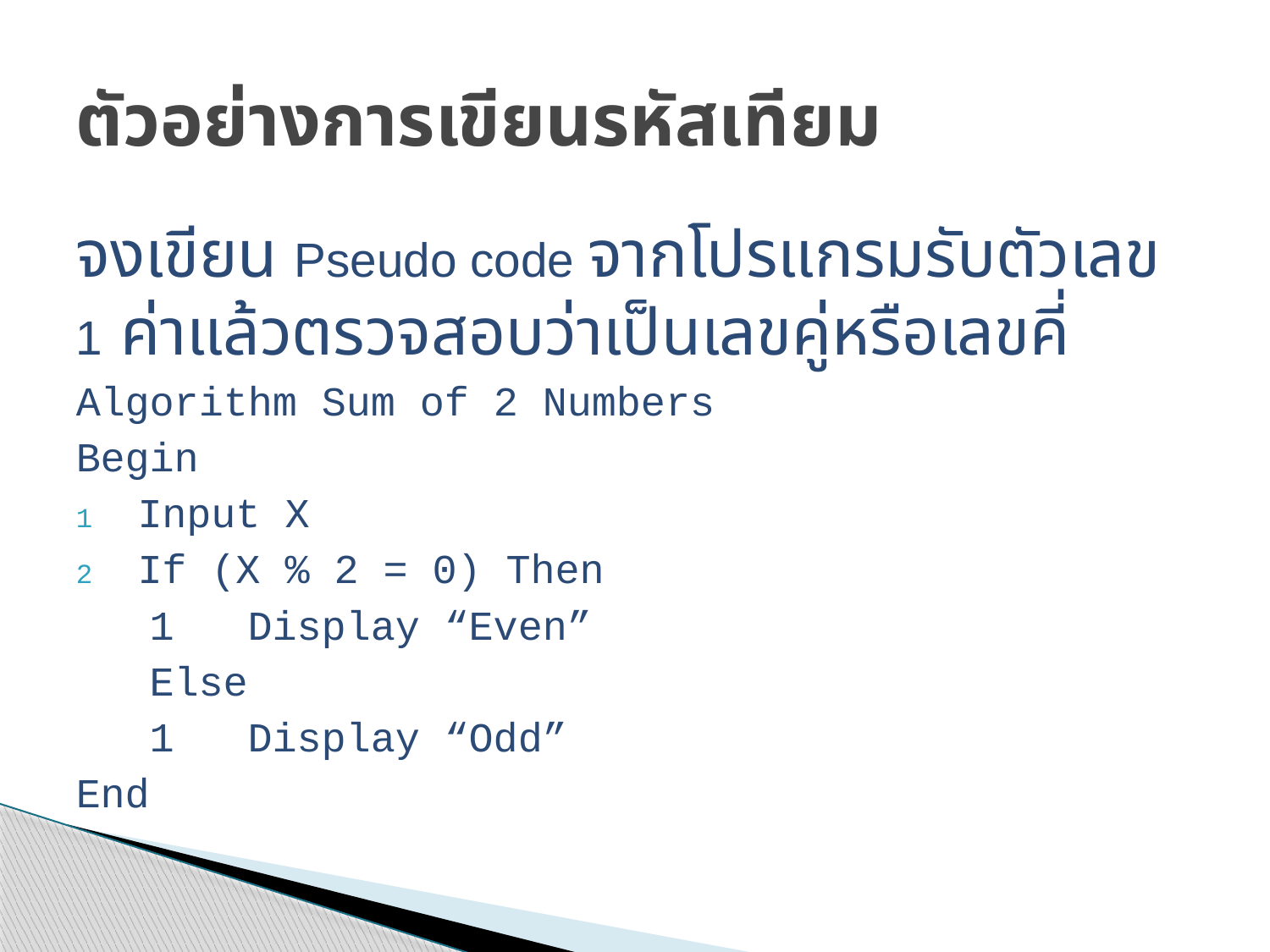

# ตัวอย่างการเขียนรหัสเทียม
จงเขียน Pseudo code จากโปรแกรมรับตัวเลข 1 ค่าแล้วตรวจสอบว่าเป็นเลขคู่หรือเลขคี่
Algorithm Sum of 2 Numbers
Begin
Input X
If (X % 2 = 0) Then
   1   Display “Even”
   Else
   1   Display “Odd”
End